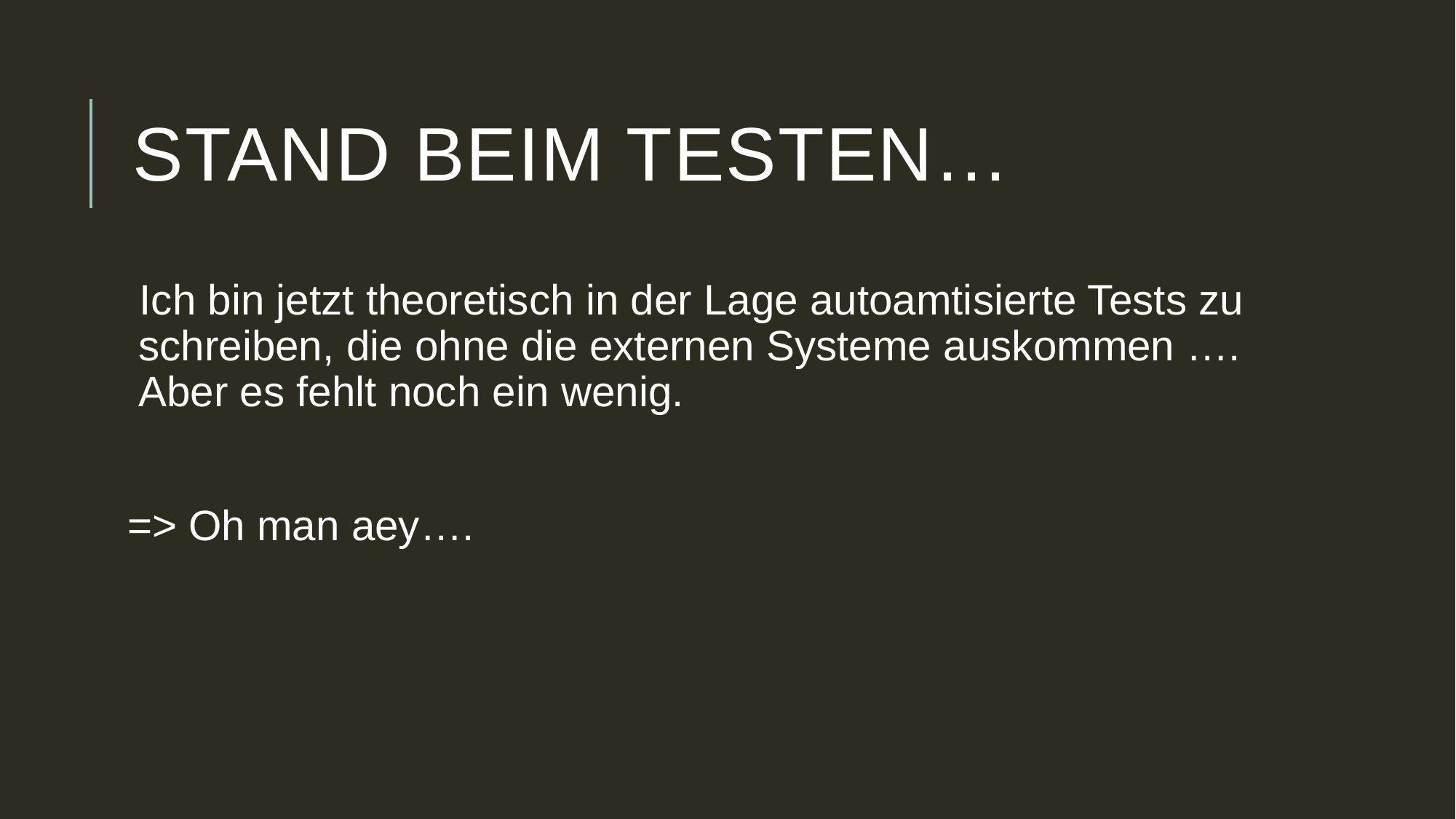

# Stand beim Testen…
Ich bin jetzt theoretisch in der Lage autoamtisierte Tests zu schreiben, die ohne die externen Systeme auskommen …. Aber es fehlt noch ein wenig.

=> Oh man aey….